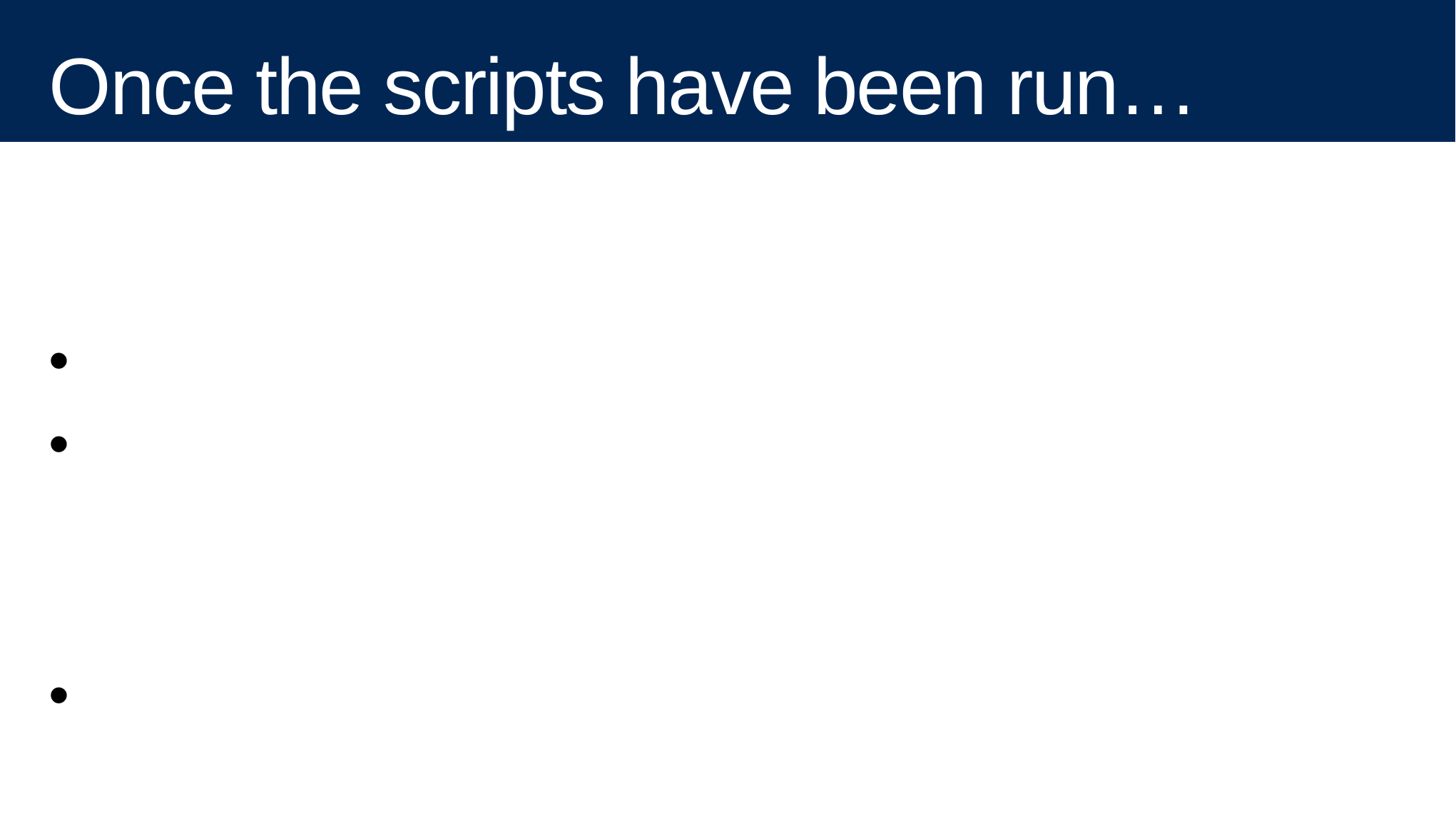

# Once the scripts have been run…

Check Central Administration to…
Look at the mounted Content DB
Look at the Search Service Application

Start a crawl
(takes 6-7 minutes…)